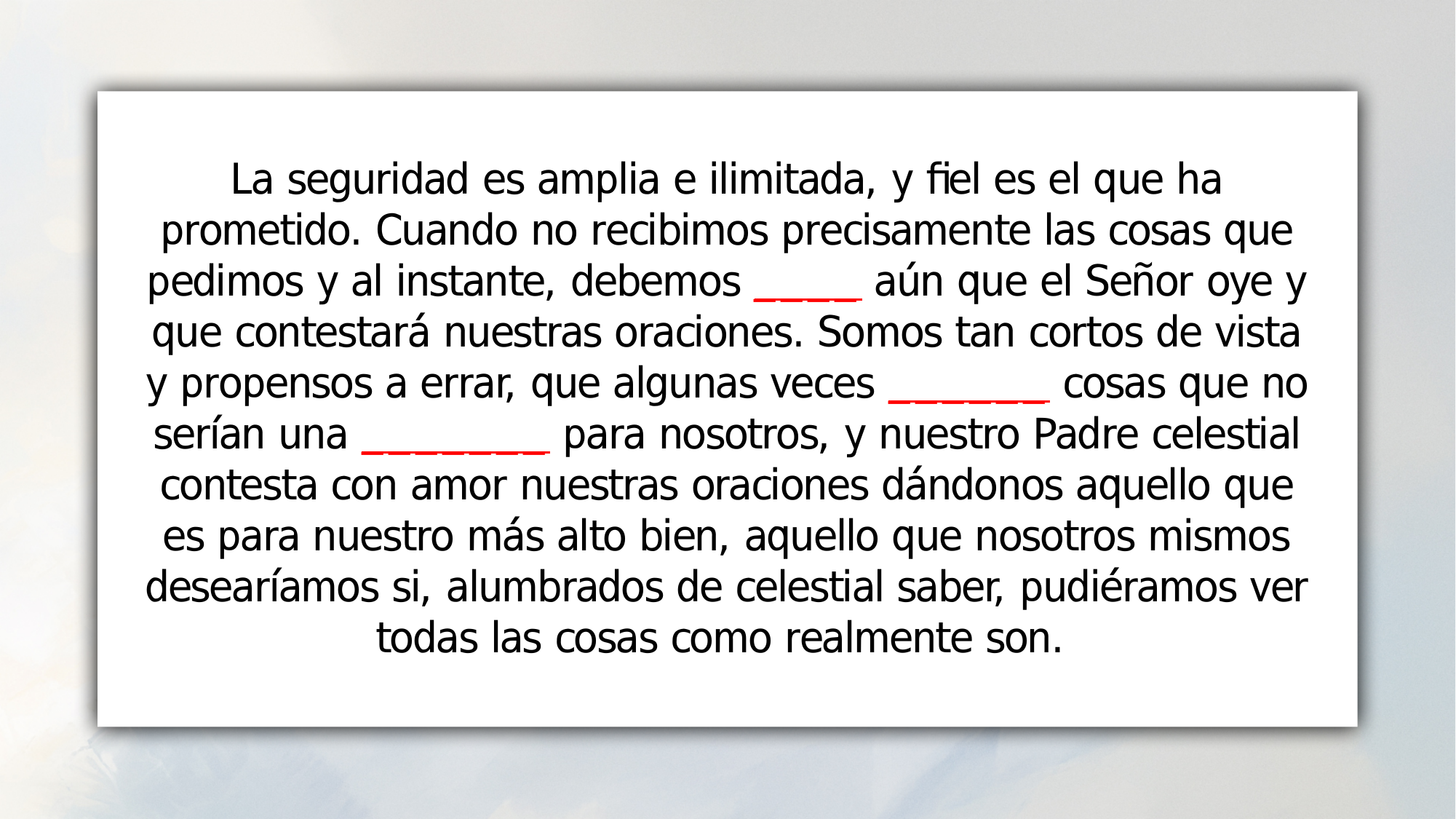

La seguridad es amplia e ilimitada, y fiel es el que ha prometido. Cuando no recibimos precisamente las cosas que pedimos y al instante, debemos ____ aún que el Señor oye y que contestará nuestras oraciones. Somos tan cortos de vista y propensos a errar, que algunas veces ______ cosas que no serían una _______ para nosotros, y nuestro Padre celestial contesta con amor nuestras oraciones dándonos aquello que es para nuestro más alto bien, aquello que nosotros mismos desearíamos si, alumbrados de celestial saber, pudiéramos ver todas las cosas como realmente son.